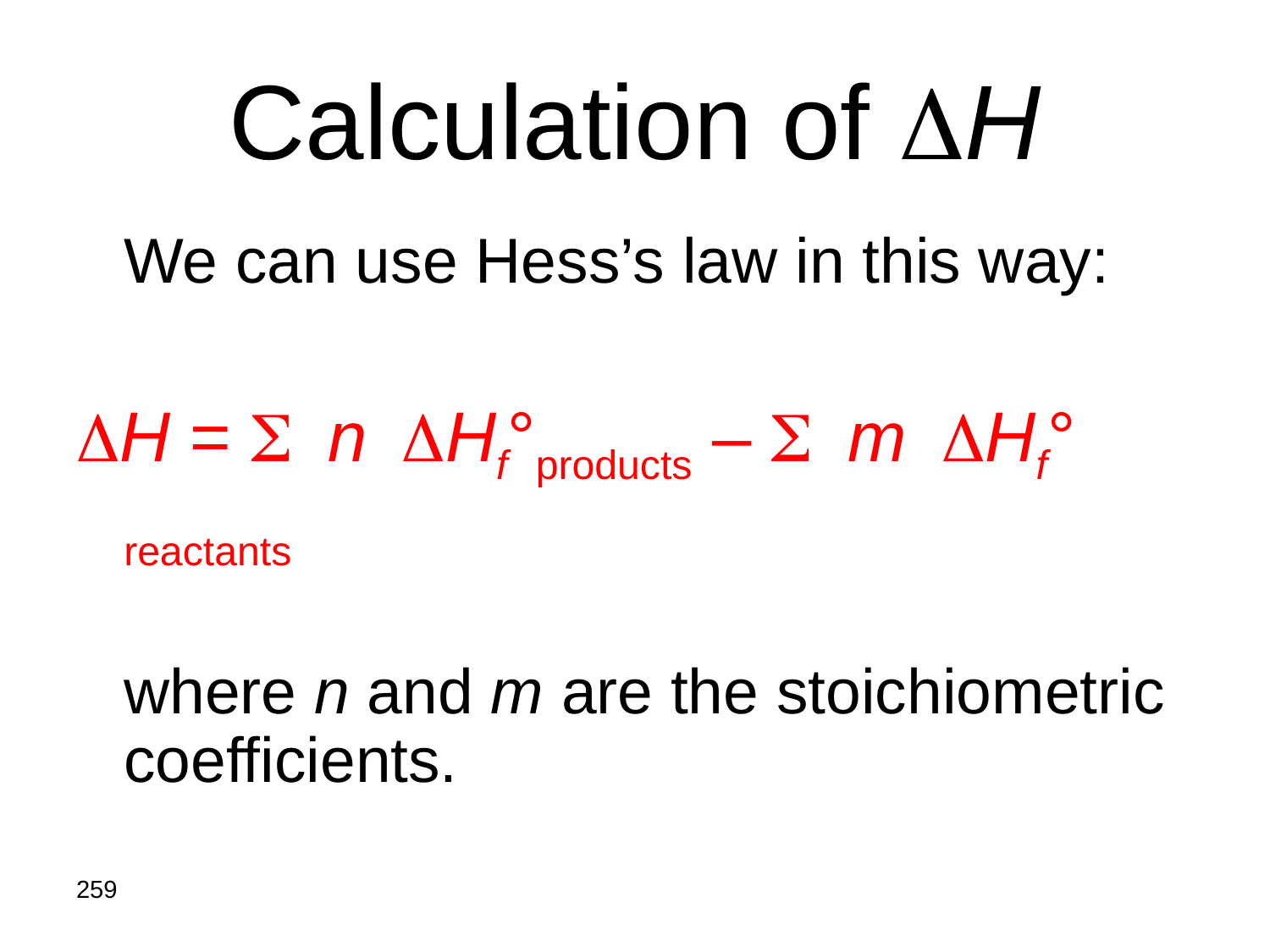

# Calculation of ΔH
	We can use Hess’s law in this way:

ΔH = Σ n ΔHf°products – Σ m ΔHf° reactants

	where n and m are the stoichiometric coefficients.

259